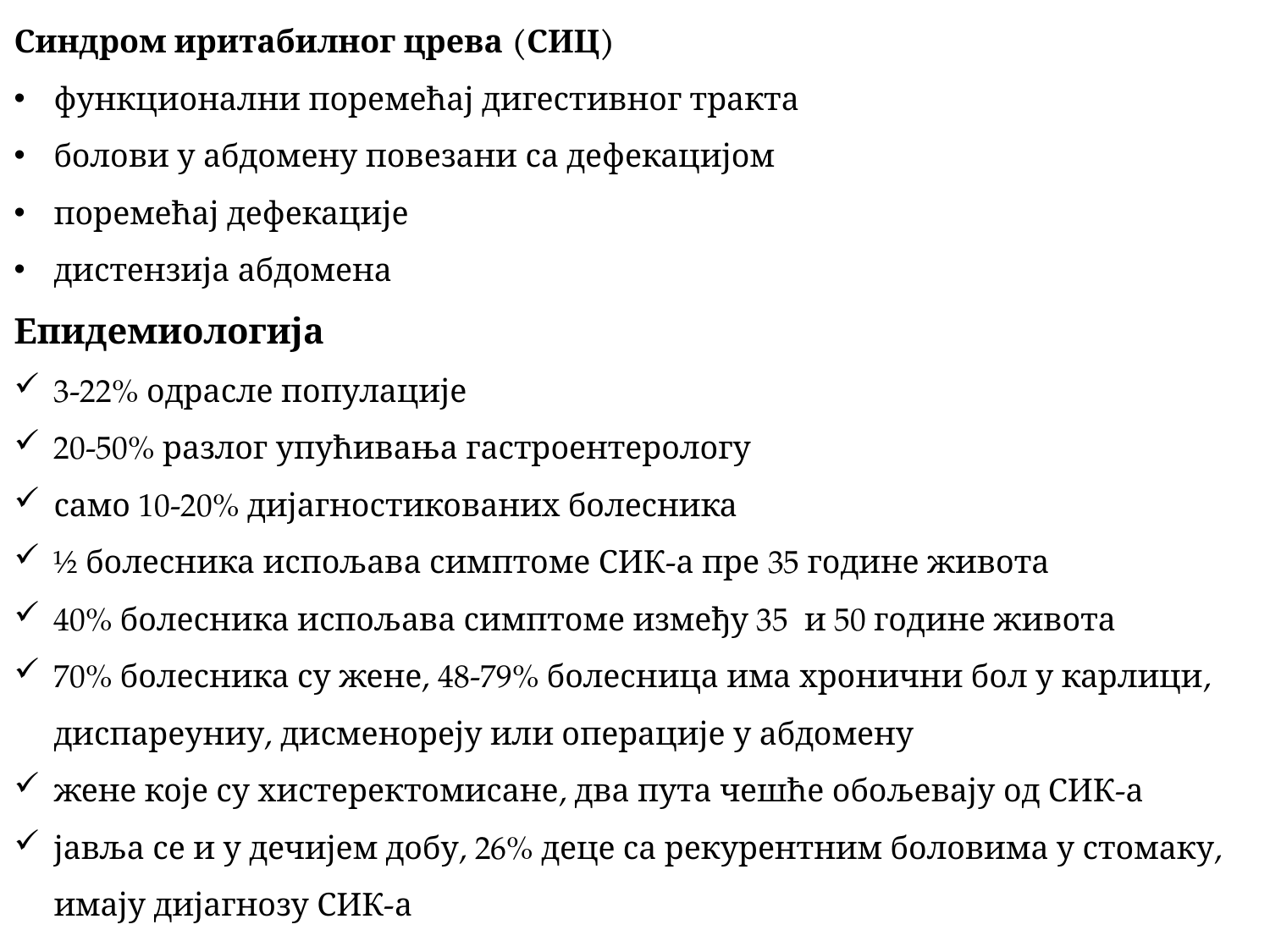

Синдром иритабилног црева (СИЦ)
функционални поремећај дигестивног тракта
болови у абдомену повезани са дефекацијом
поремећај дефекације
дистензија абдомена
Епидемиологија
3-22% одрасле популације
20-50% разлог упућивања гастроентерологу
само 10-20% дијагностикованих болесника
½ болесника испољава симптоме СИК-а пре 35 године живота
40% болесника испољава симптоме између 35  и 50 године живота
70% болесника су жене, 48-79% болесница има хронични бол у карлици, диспареуниу, дисменореју или операције у абдомену
жене које су хистеректомисане, два пута чешће обољевају од СИК-а
јавља се и у дечијем добу, 26% деце са рекурентним боловима у стомаку, имају дијагнозу СИК-а